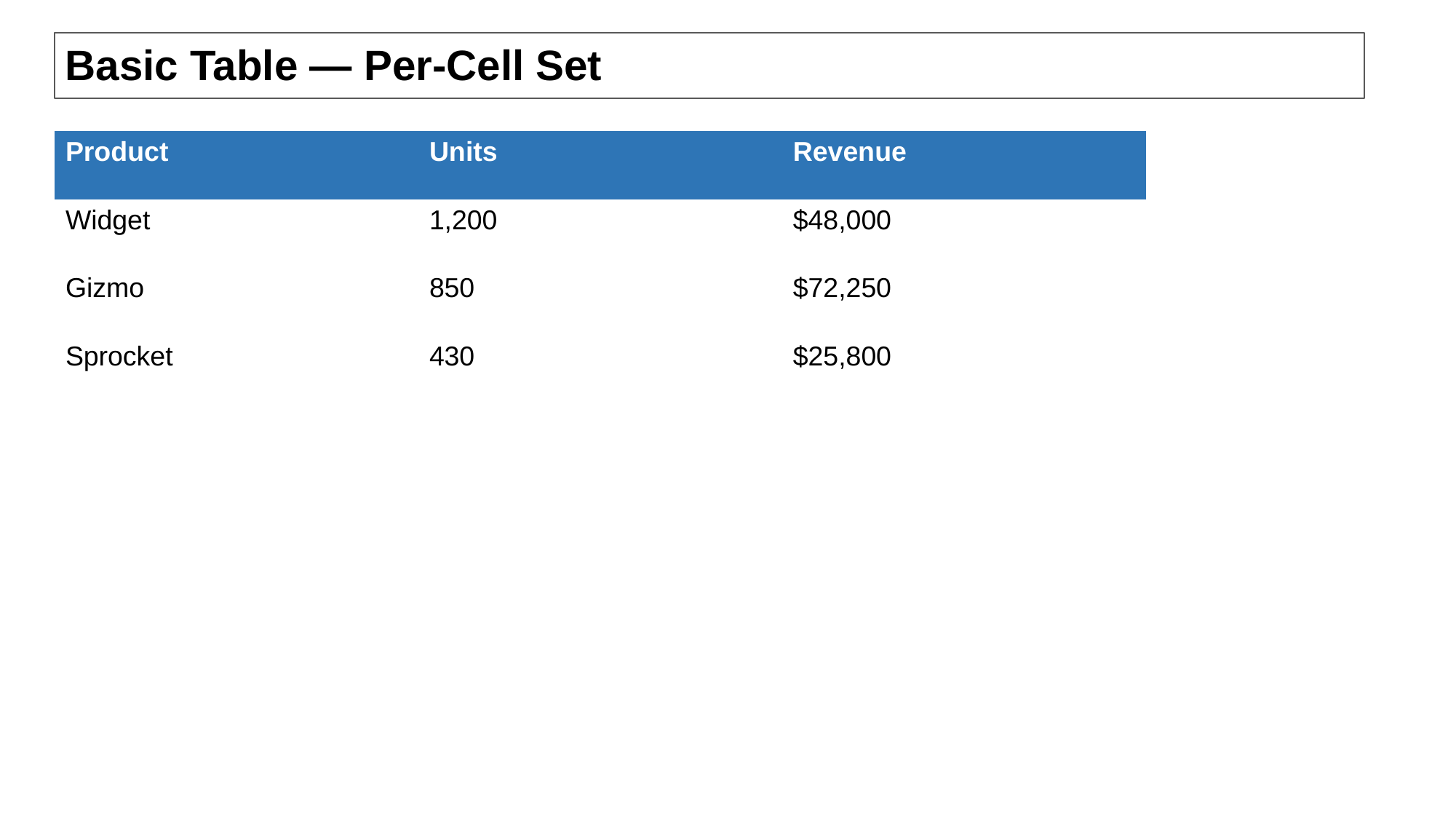

Basic Table — Per-Cell Set
| Product | Units | Revenue |
| --- | --- | --- |
| Widget | 1,200 | $48,000 |
| Gizmo | 850 | $72,250 |
| Sprocket | 430 | $25,800 |